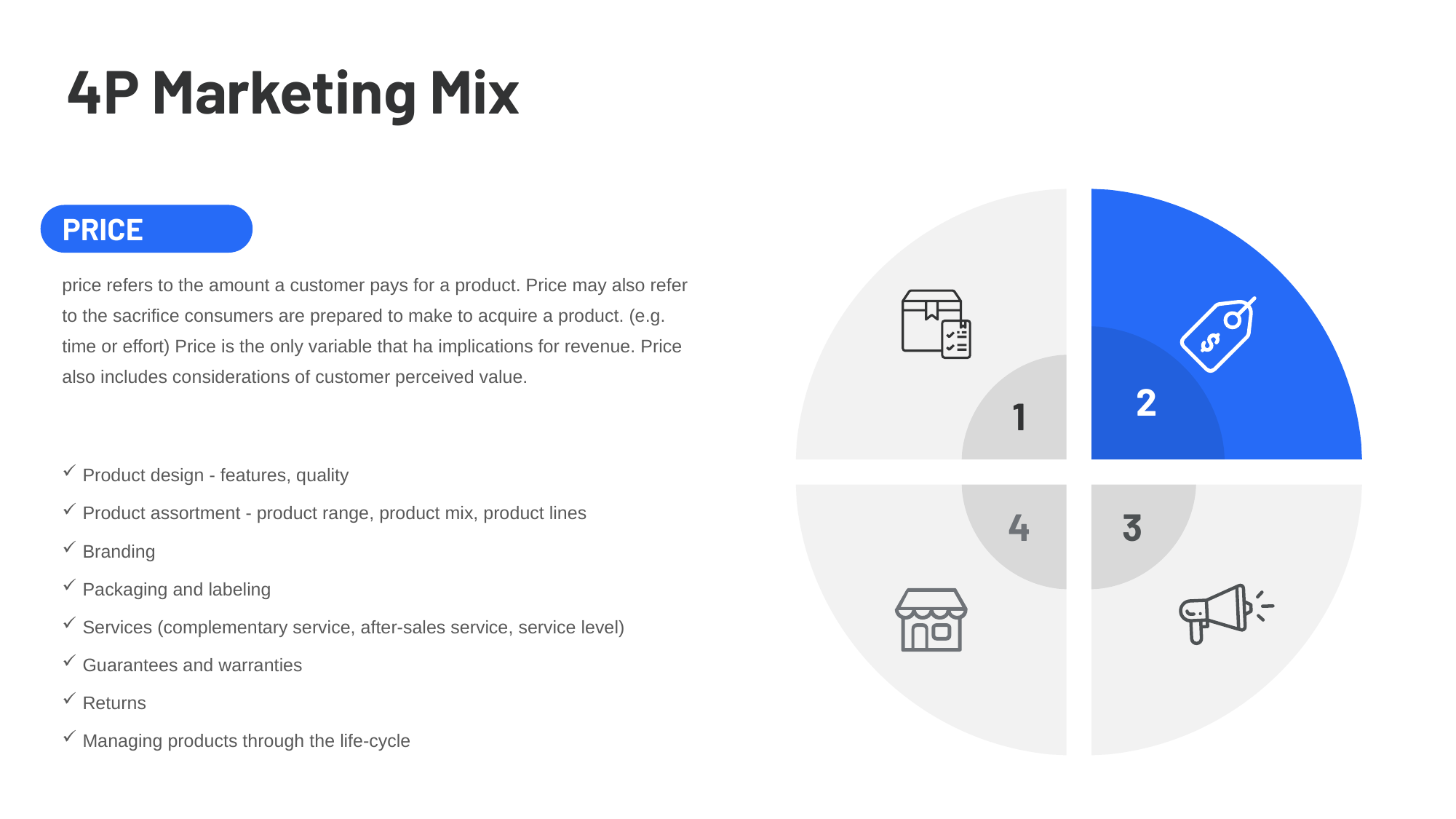

4P Marketing Mix

PRICE
price refers to the amount a customer pays for a product. Price may also refer to the sacrifice consumers are prepared to make to acquire a product. (e.g. time or effort) Price is the only variable that ha implications for revenue. Price also includes considerations of customer perceived value.

2
1
Product design - features, quality
Product assortment - product range, product mix, product lines
Branding
Packaging and labeling
Services (complementary service, after-sales service, service level)
Guarantees and warranties
Returns
Managing products through the life-cycle

4

3